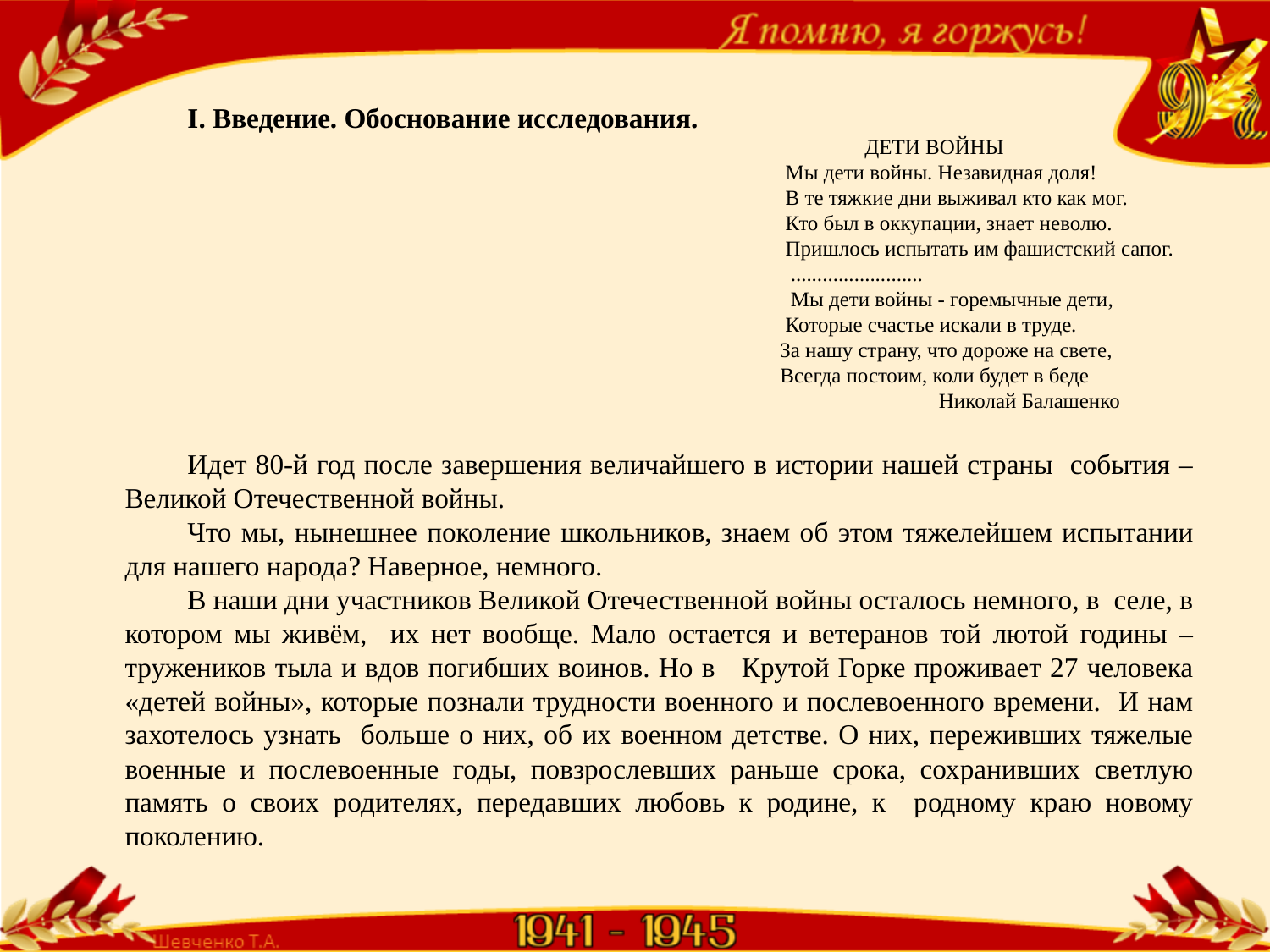

I. Введение. Обоснование исследования.
                                                                                                                                ДЕТИ ВОЙНЫ
                                                                                                                 Мы дети войны. Незавидная доля!
                                                                                                                 В те тяжкие дни выживал кто как мог.
                                                                                                                 Кто был в оккупации, знает неволю.
                                                                                                                 Пришлось испытать им фашистский сапог.
                                                                                                                  .........................
                                                                                                                  Мы дети войны - горемычные дети,
                                                                                                                 Которые счастье искали в труде.
                                                                                                                За нашу страну, что дороже на свете,
                                                                                                                Всегда постоим, коли будет в беде
                                                                                                                                              Николай Балашенко

Идет 80-й год после завершения величайшего в истории нашей страны  события – Великой Отечественной войны.
Что мы, нынешнее поколение школьников, знаем об этом тяжелейшем испытании для нашего народа? Наверное, немного.
В наши дни участников Великой Отечественной войны осталось немного, в  селе, в котором мы живём,  их нет вообще. Мало остается и ветеранов той лютой годины – тружеников тыла и вдов погибших воинов. Но в   Крутой Горке проживает 27 человека «детей войны», которые познали трудности военного и послевоенного времени.  И нам захотелось узнать  больше о них, об их военном детстве. О них, переживших тяжелые военные и послевоенные годы, повзрослевших раньше срока, сохранивших светлую память о своих родителях, передавших любовь к родине, к  родному краю новому поколению.